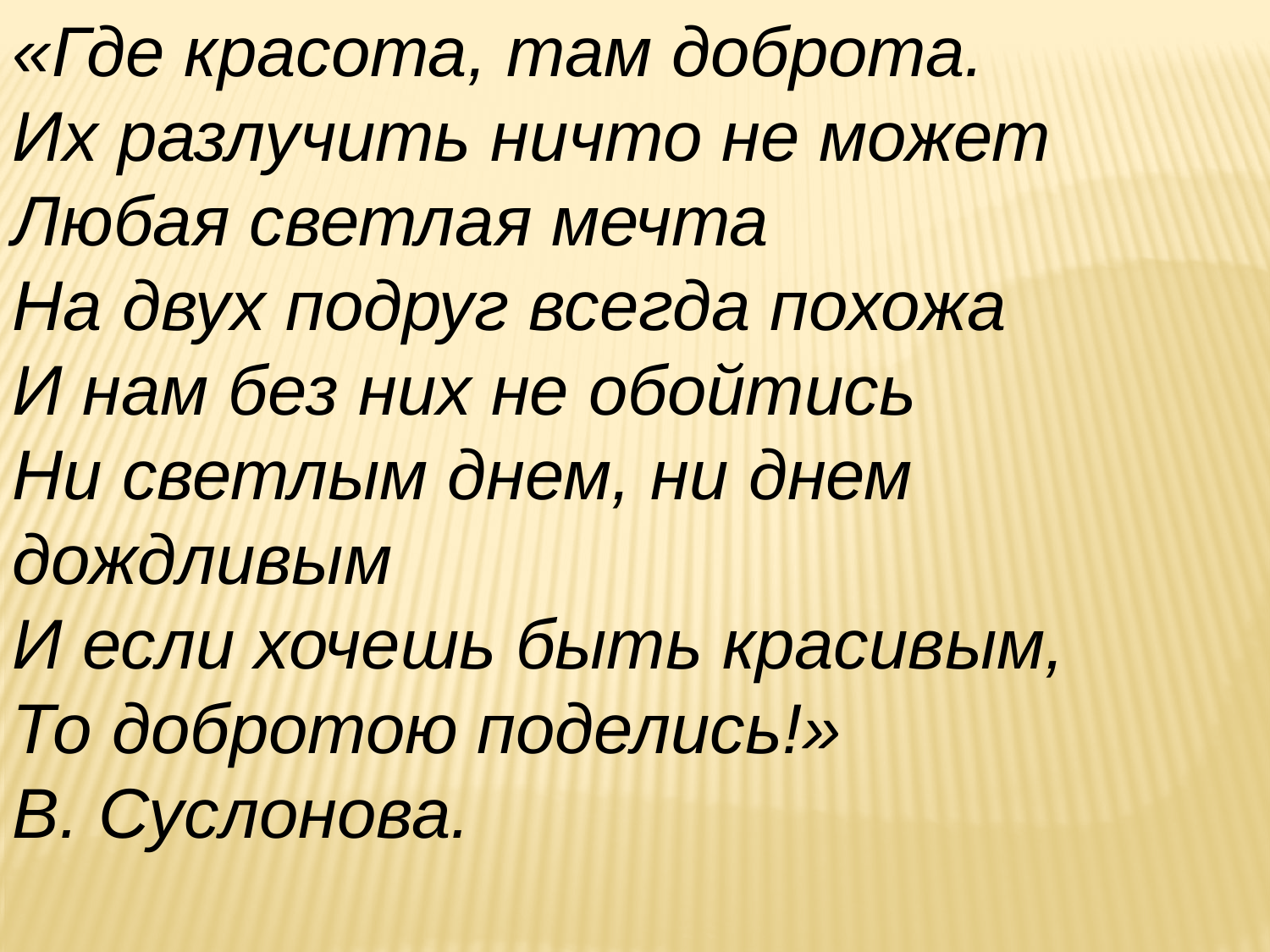

«Где красота, там доброта.
Их разлучить ничто не может
Любая светлая мечта
На двух подруг всегда похожа
И нам без них не обойтись
Ни светлым днем, ни днем дождливым
И если хочешь быть красивым,
То добротою поделись!»
В. Суслонова.